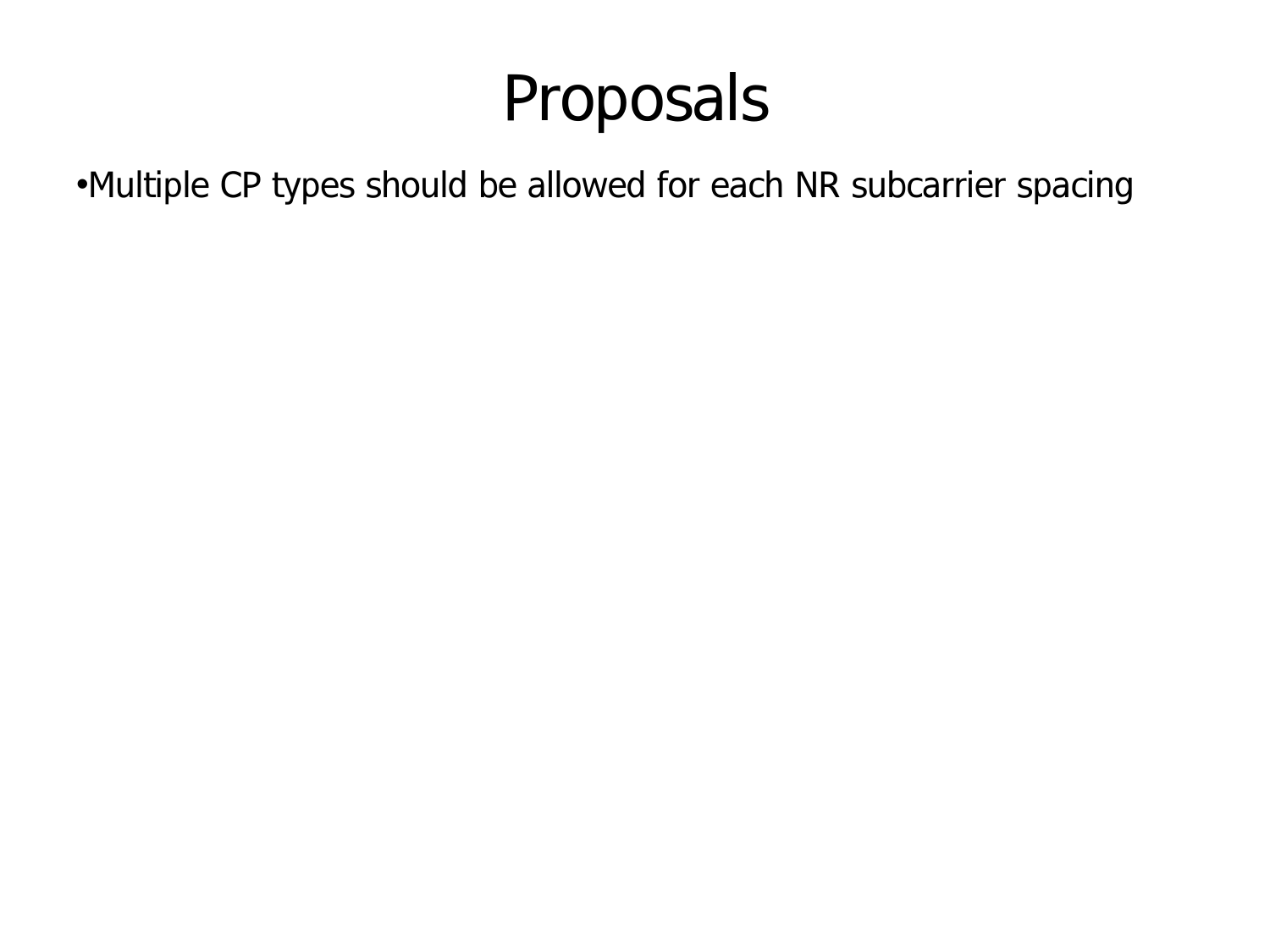

# Proposals
Multiple CP types should be allowed for each NR subcarrier spacing